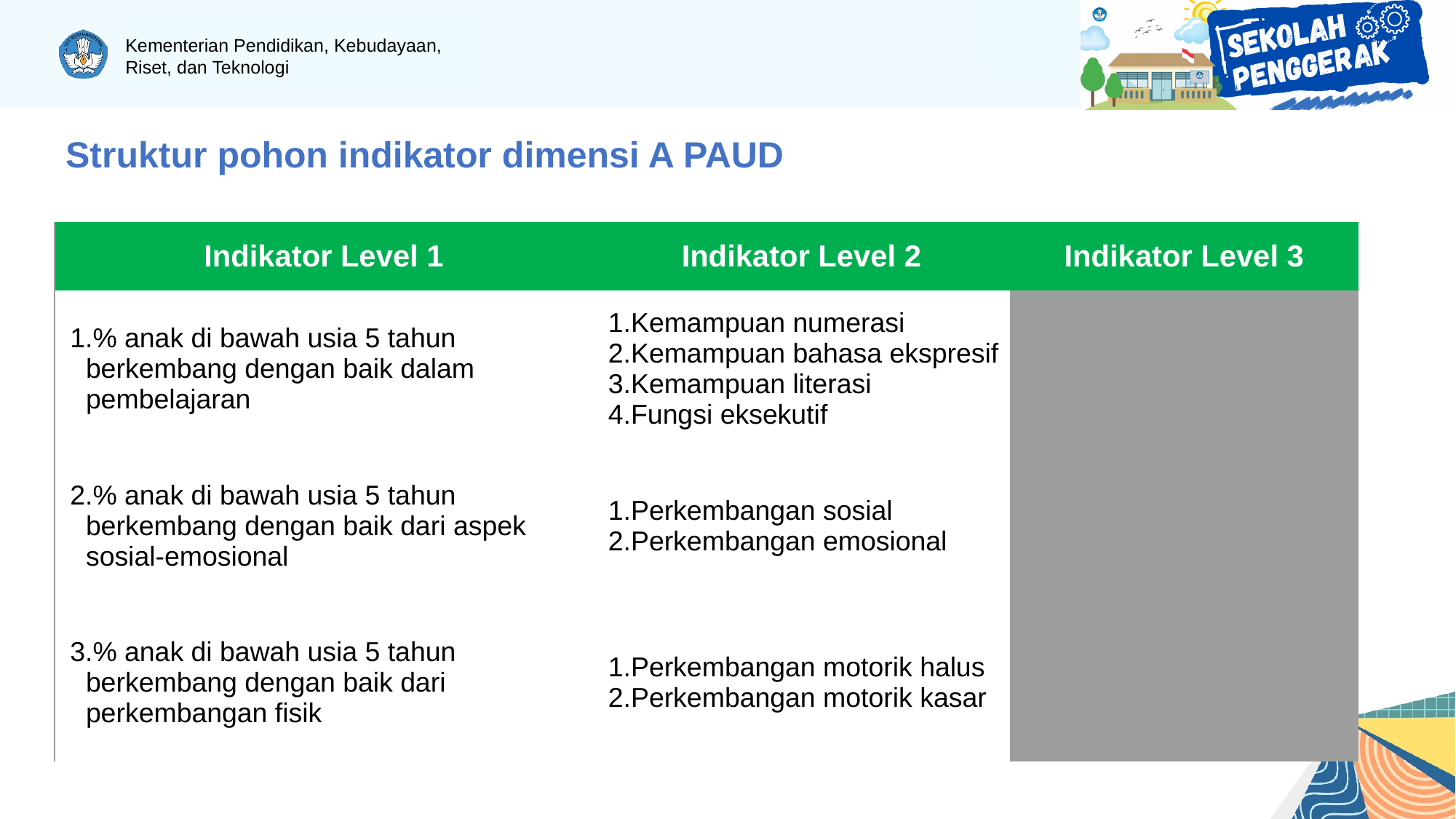

Struktur pohon indikator dimensi A PAUD
| Indikator Level 1 | Indikator Level 2 | Indikator Level 3 |
| --- | --- | --- |
| % anak di bawah usia 5 tahun berkembang dengan baik dalam pembelajaran | Kemampuan numerasi Kemampuan bahasa ekspresif Kemampuan literasi Fungsi eksekutif |  |
| % anak di bawah usia 5 tahun berkembang dengan baik dari aspek sosial-emosional | Perkembangan sosial Perkembangan emosional |  |
| % anak di bawah usia 5 tahun berkembang dengan baik dari perkembangan fisik | Perkembangan motorik halus Perkembangan motorik kasar |  |